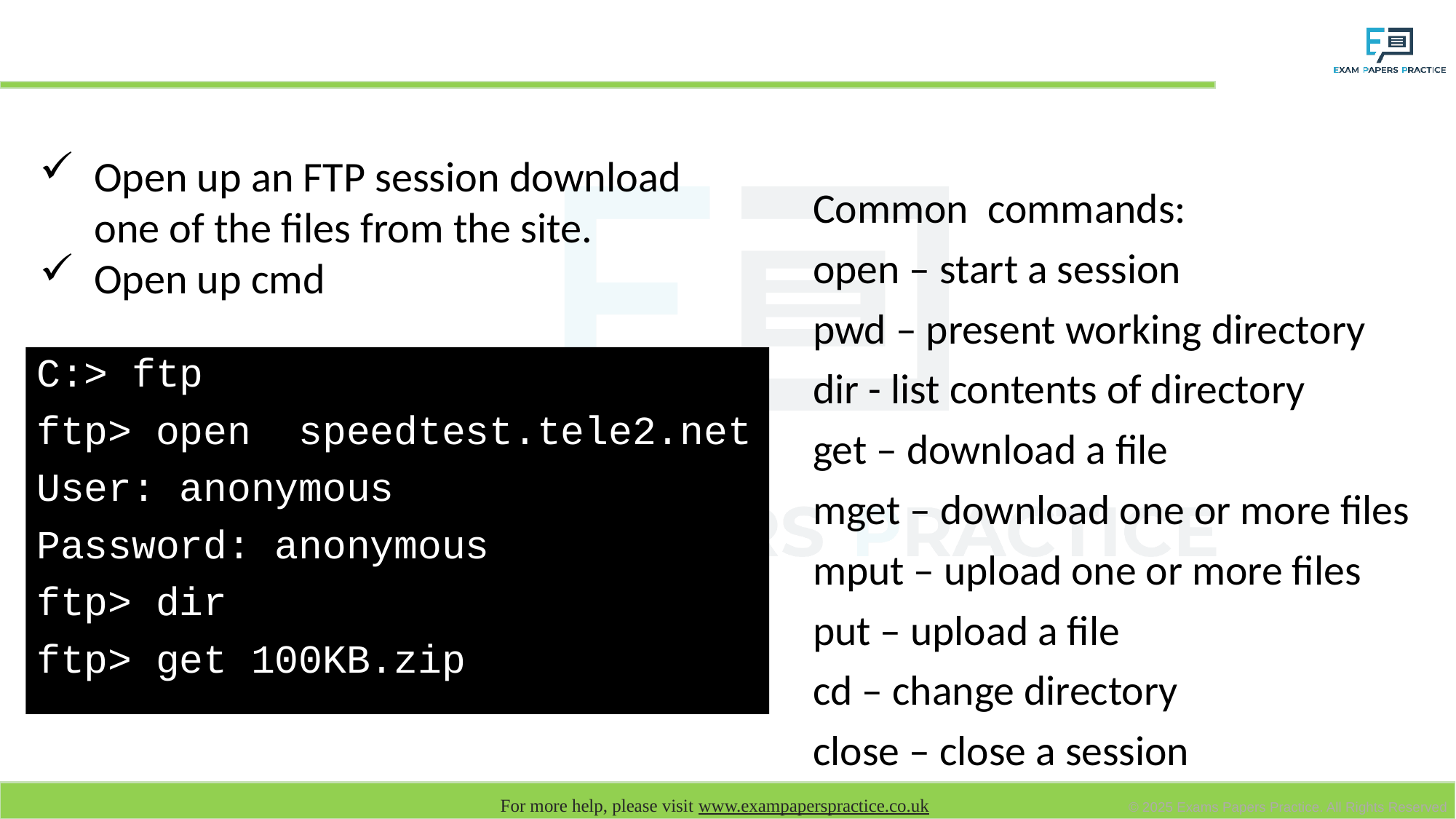

# FTP Task
Open up an FTP session download one of the files from the site.
Open up cmd
Common  commands:
open – start a session
pwd – present working directory
dir - list contents of directory
get – download a file
mget – download one or more files
mput – upload one or more files
put – upload a file
cd – change directory
close – close a session

C:> ftp
ftp> open  speedtest.tele2.net
User: anonymous
Password: anonymous
ftp> dir
ftp> get 100KB.zip